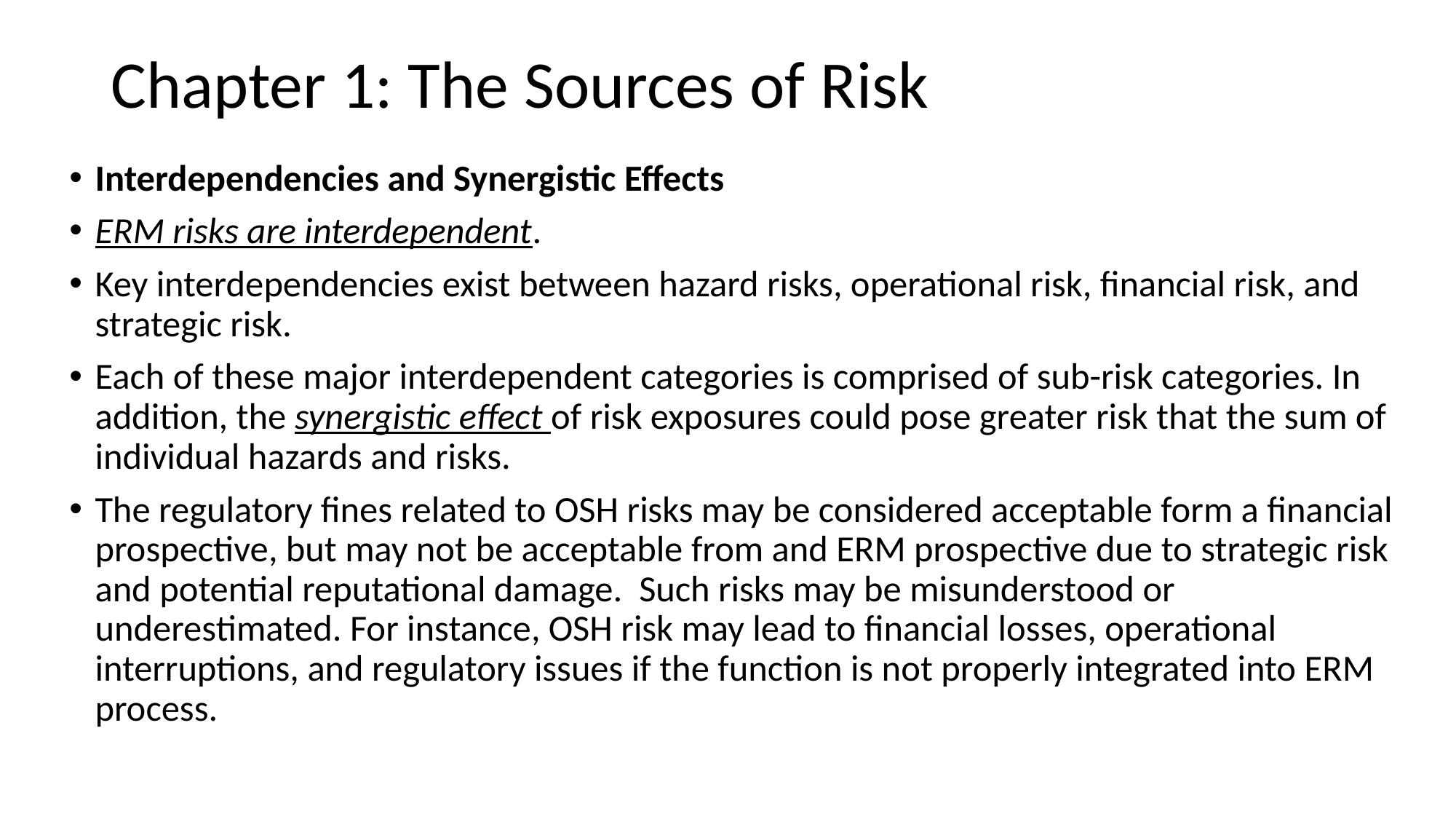

# Chapter 1: The Sources of Risk
Interdependencies and Synergistic Effects
ERM risks are interdependent.
Key interdependencies exist between hazard risks, operational risk, financial risk, and strategic risk.
Each of these major interdependent categories is comprised of sub-risk categories. In addition, the synergistic effect of risk exposures could pose greater risk that the sum of individual hazards and risks.
The regulatory fines related to OSH risks may be considered acceptable form a financial prospective, but may not be acceptable from and ERM prospective due to strategic risk and potential reputational damage.  Such risks may be misunderstood or underestimated. For instance, OSH risk may lead to financial losses, operational interruptions, and regulatory issues if the function is not properly integrated into ERM process.